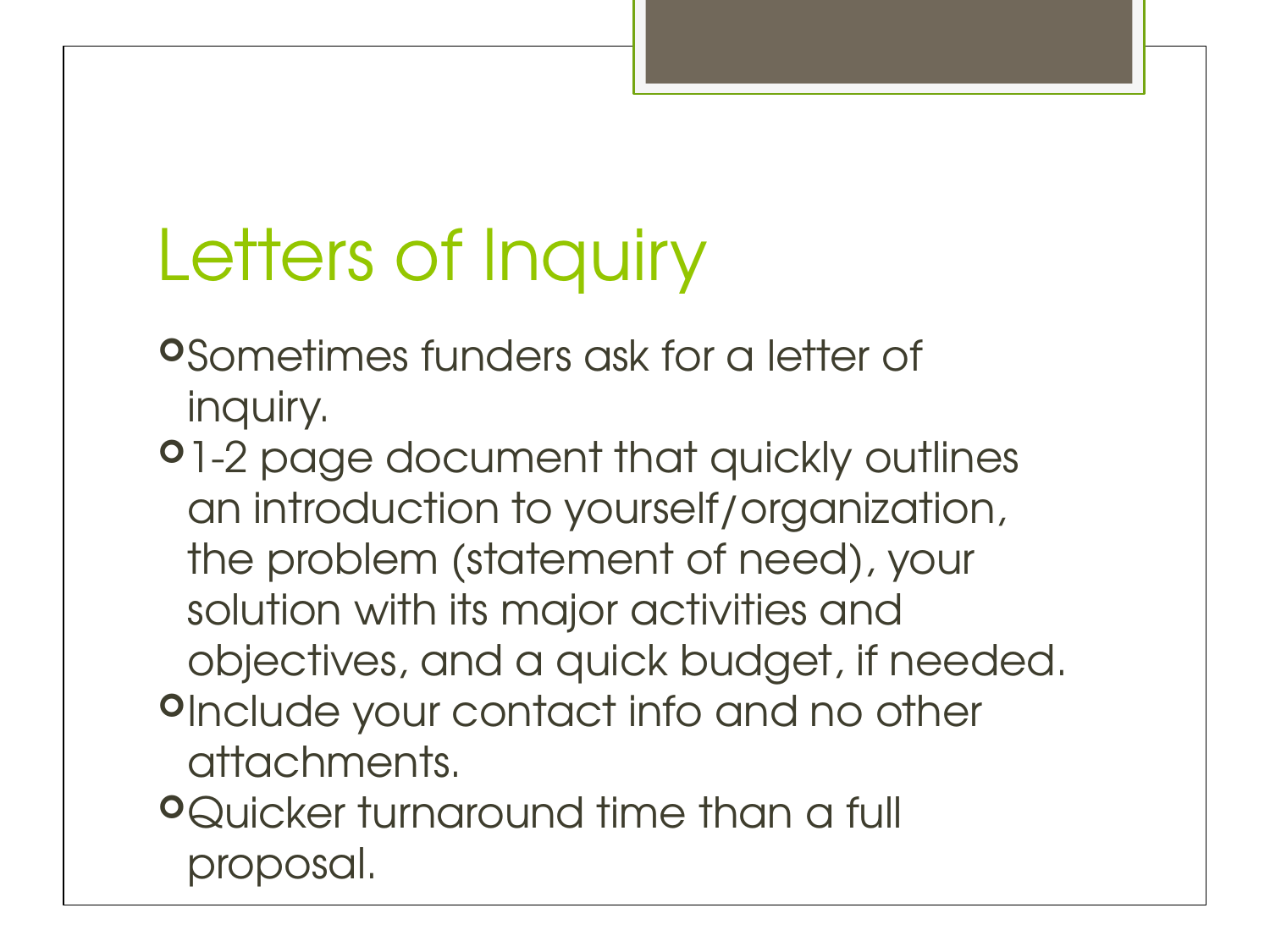

Letters of Inquiry
Sometimes funders ask for a letter of inquiry.
1-2 page document that quickly outlines an introduction to yourself/organization, the problem (statement of need), your solution with its major activities and objectives, and a quick budget, if needed.
Include your contact info and no other attachments.
Quicker turnaround time than a full proposal.